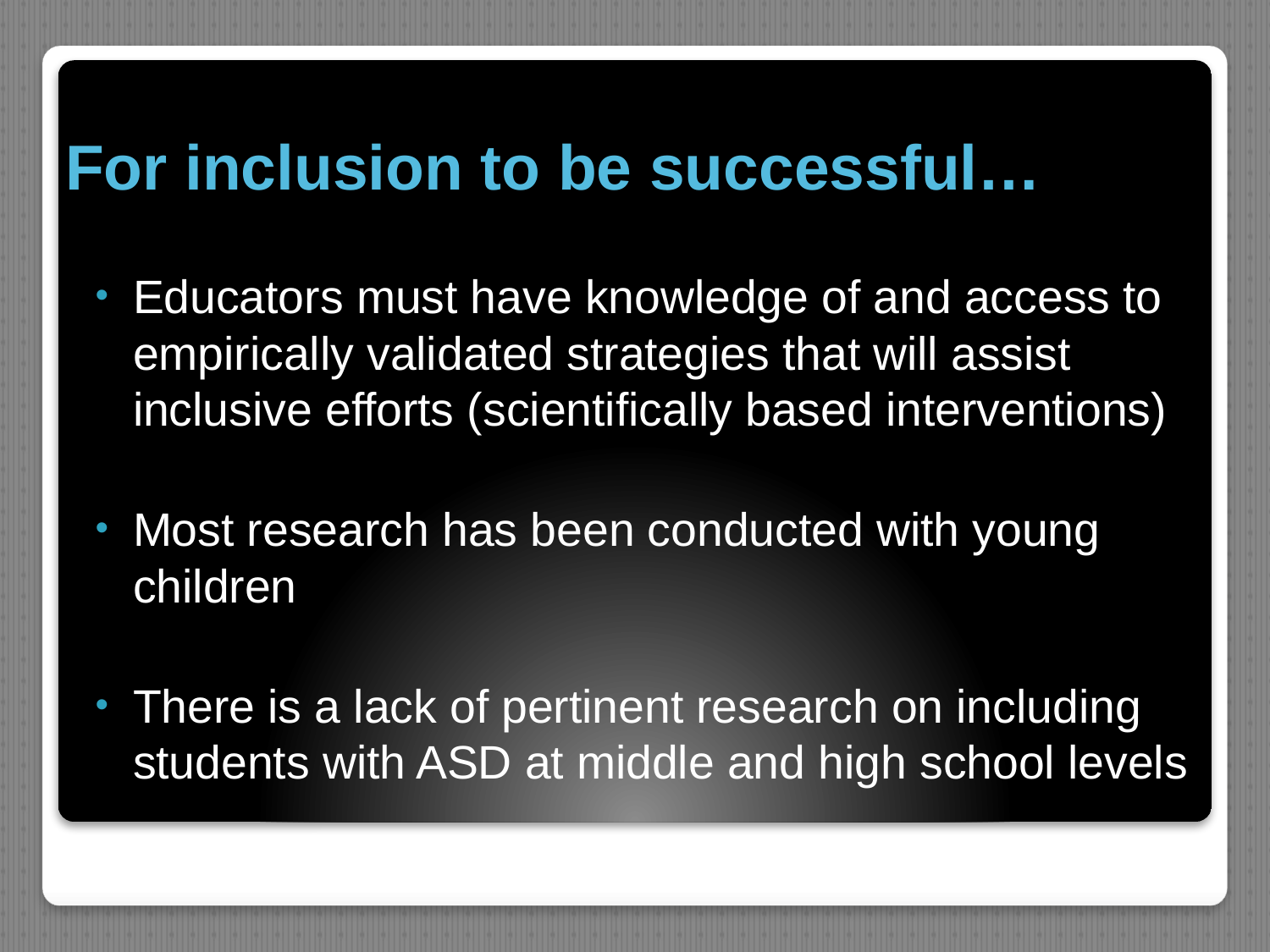

# For inclusion to be successful…
Educators must have knowledge of and access to empirically validated strategies that will assist inclusive efforts (scientifically based interventions)

Most research has been conducted with young children

There is a lack of pertinent research on including students with ASD at middle and high school levels